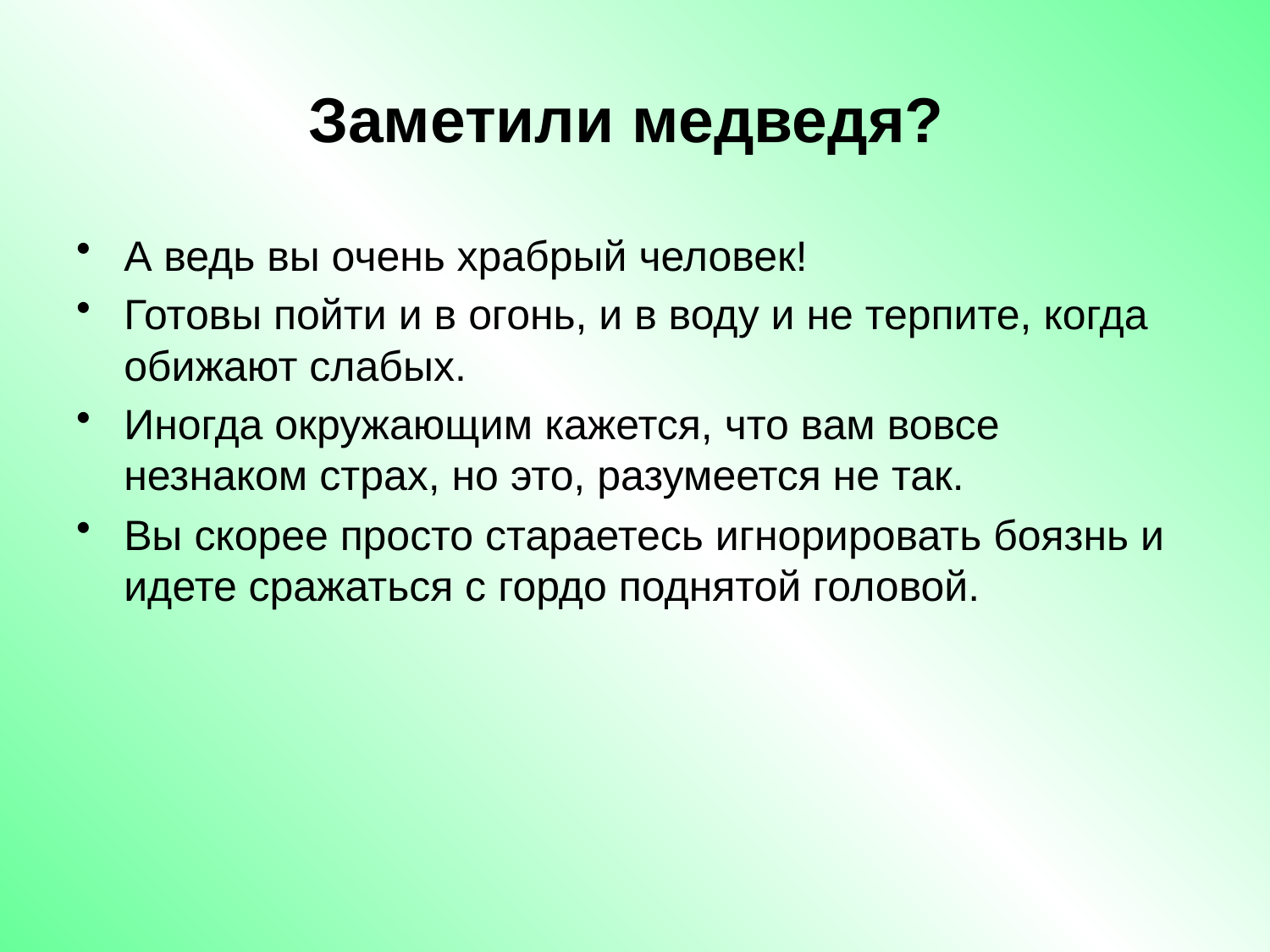

# Заметили медведя?
А ведь вы очень храбрый человек!
Готовы пойти и в огонь, и в воду и не терпите, когда обижают слабых.
Иногда окружающим кажется, что вам вовсе незнаком страх, но это, разумеется не так.
Вы скорее просто стараетесь игнорировать боязнь и идете сражаться с гордо поднятой головой.